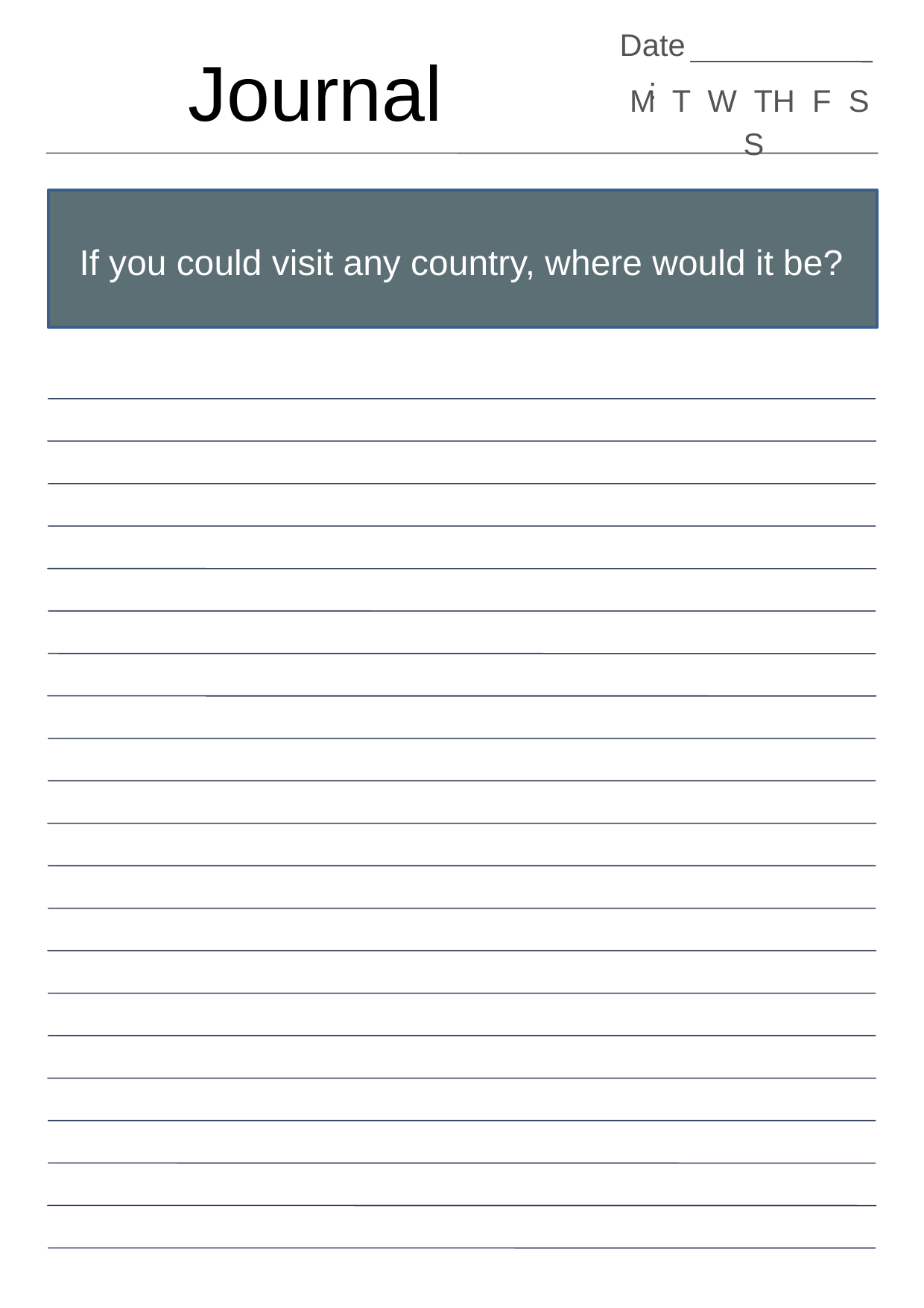

Date:
Journal

M  T  W  TH  F  S  S

If you could visit any country, where would it be?